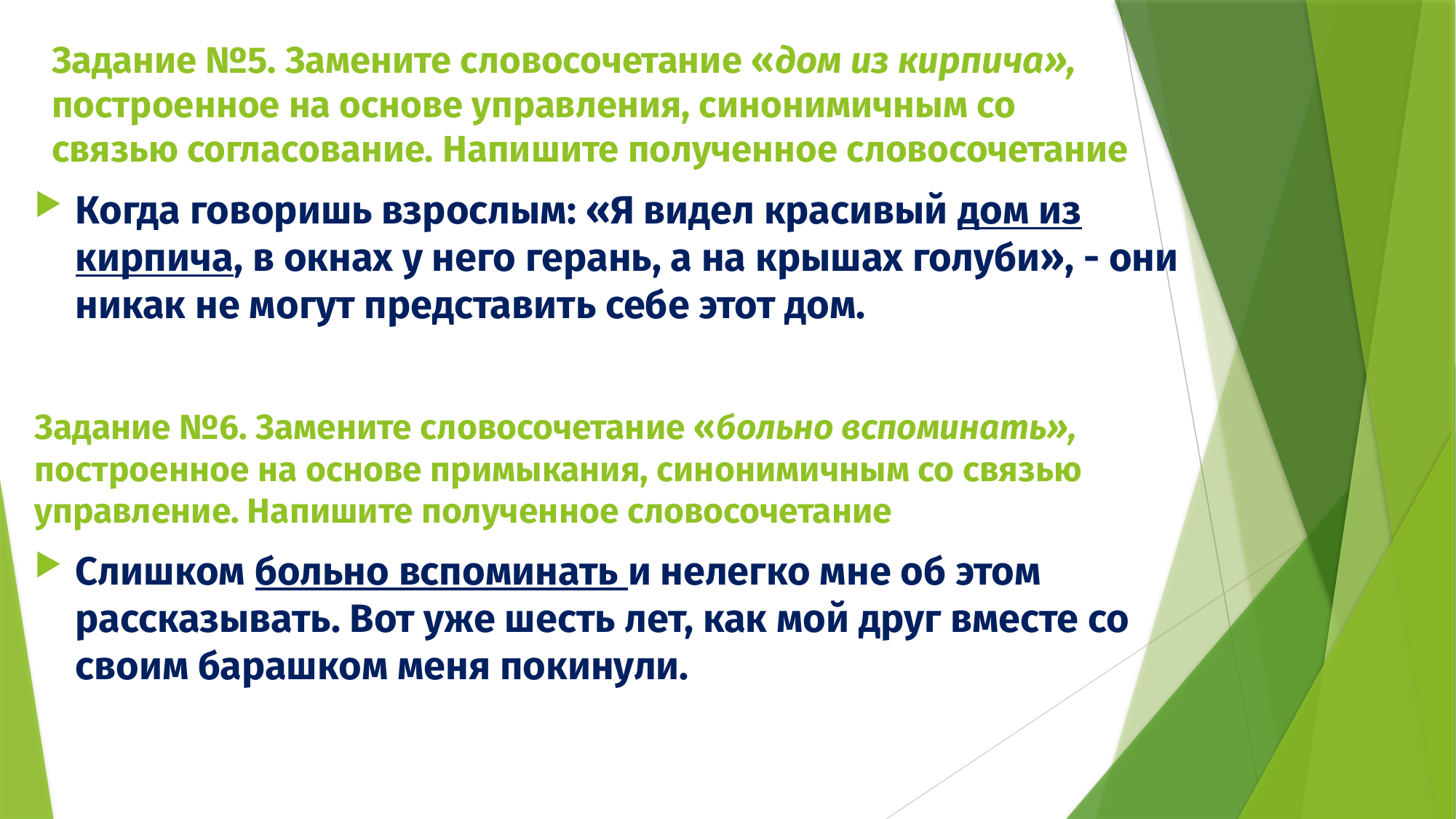

# Задание №5. Замените словосочетание «дом из кирпича», построенное на основе управления, синонимичным со связью согласование. Напишите полученное словосочетание
Когда говоришь взрослым: «Я видел красивый дом из кирпича, в окнах у него герань, а на крышах голуби», - они никак не могут представить себе этот дом.

Задание №6. Замените словосочетание «больно вспоминать», построенное на основе примыкания, синонимичным со связью управление. Напишите полученное словосочетание
Слишком больно вспоминать и нелегко мне об этом рассказывать. Вот уже шесть лет, как мой друг вместе со своим барашком меня покинули.